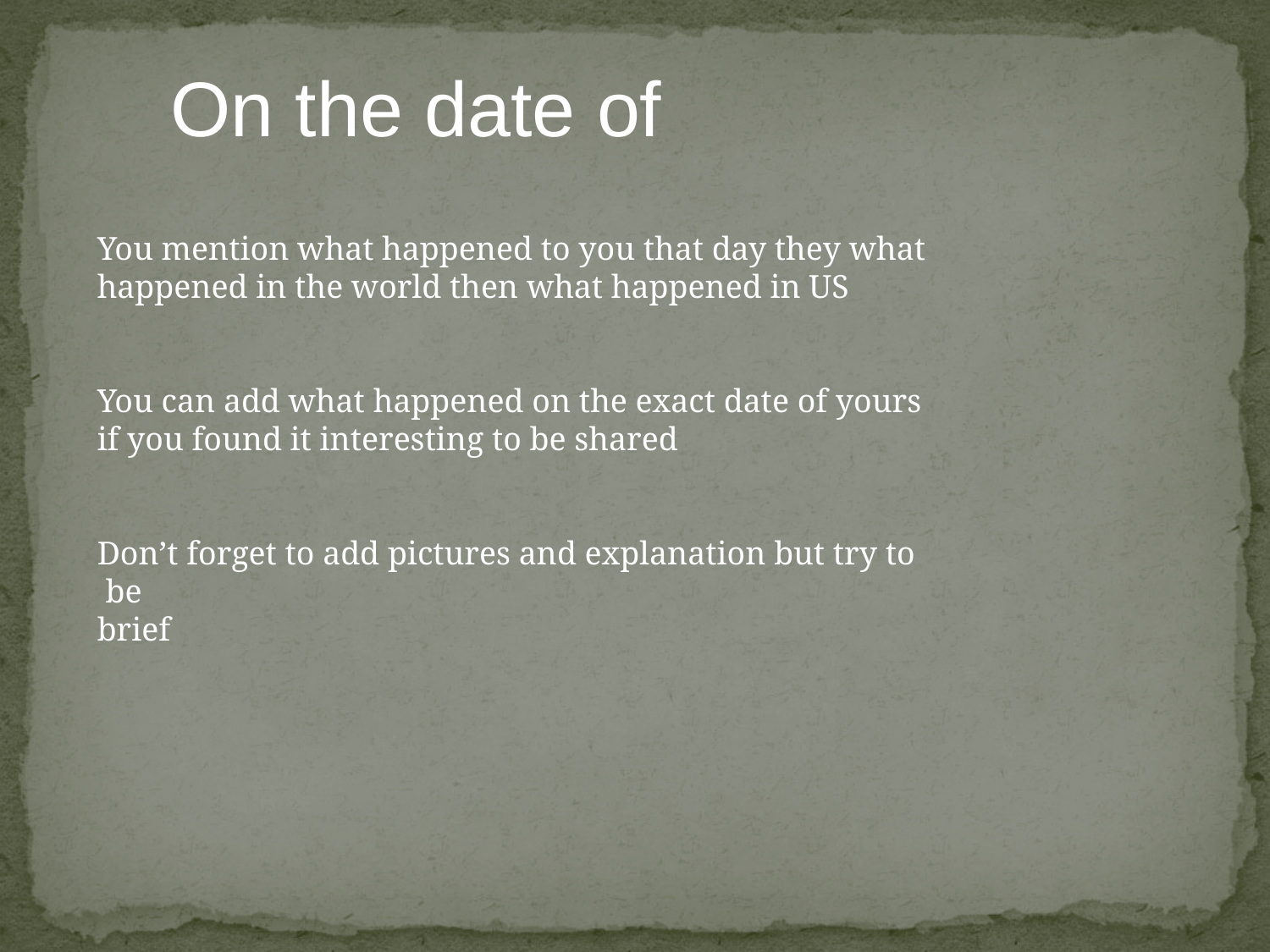

On the date of
You mention what happened to you that day they what happened in the world then what happened in US

You can add what happened on the exact date of yours if you found it interesting to be shared

Don’t forget to add pictures and explanation but try to be
brief